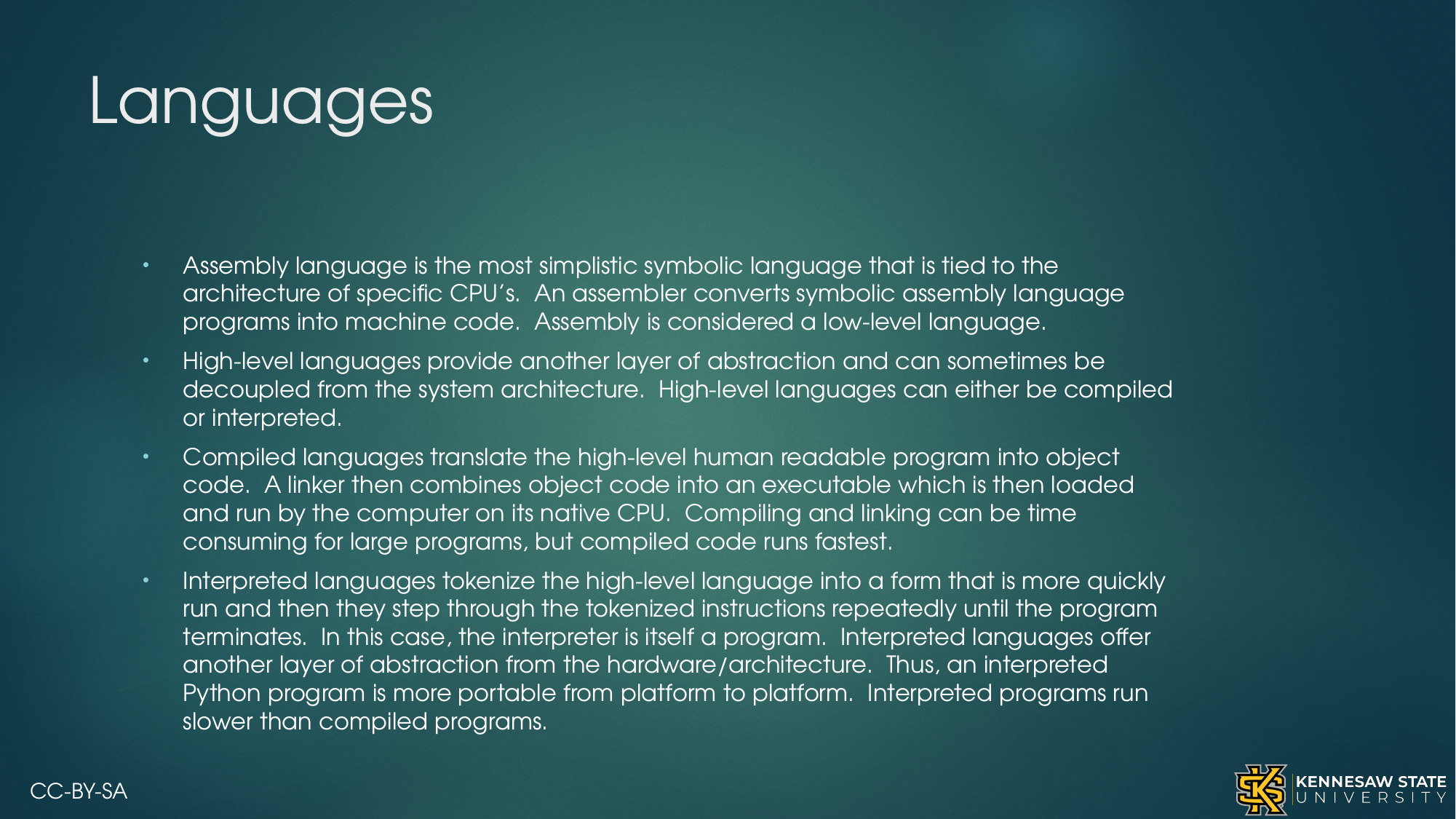

# Languages
Assembly language is the most simplistic symbolic language that is tied to the architecture of specific CPU’s.  An assembler converts symbolic assembly language programs into machine code.  Assembly is considered a low-level language.
High-level languages provide another layer of abstraction and can sometimes be decoupled from the system architecture.  High-level languages can either be compiled or interpreted.
Compiled languages translate the high-level human readable program into object code.  A linker then combines object code into an executable which is then loaded and run by the computer on its native CPU.  Compiling and linking can be time consuming for large programs, but compiled code runs fastest.
Interpreted languages tokenize the high-level language into a form that is more quickly run and then they step through the tokenized instructions repeatedly until the program terminates.  In this case, the interpreter is itself a program.  Interpreted languages offer another layer of abstraction from the hardware/architecture.  Thus, an interpreted Python program is more portable from platform to platform.  Interpreted programs run slower than compiled programs.